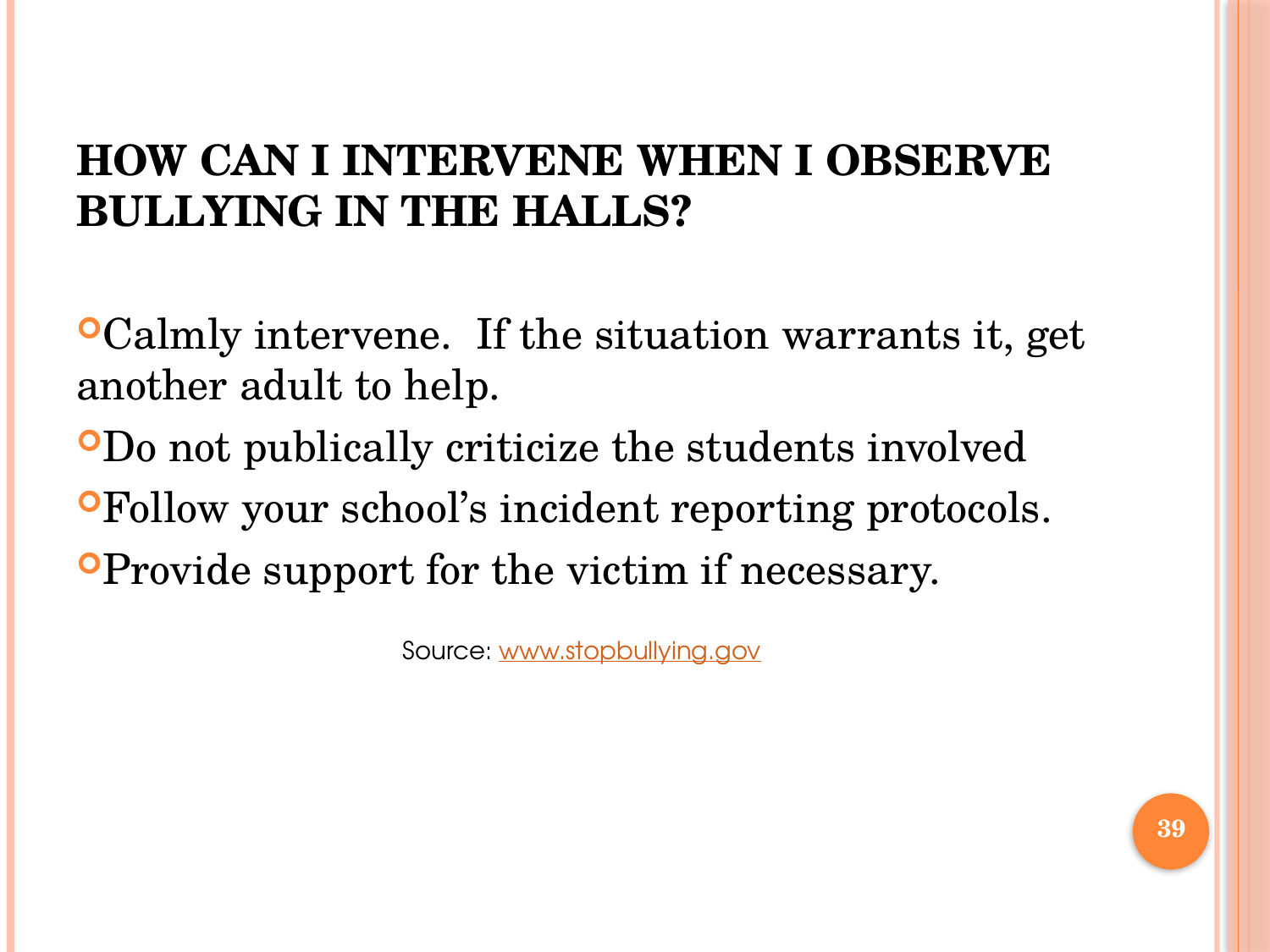

HOW CAN I INTERVENE WHEN I OBSERVE BULLYING IN THE HALLS?

Calmly intervene.  If the situation warrants it, get another adult to help.
Do not publically criticize the students involved
Follow your school’s incident reporting protocols.
Provide support for the victim if necessary.

Source: www.stopbullying.gov

39